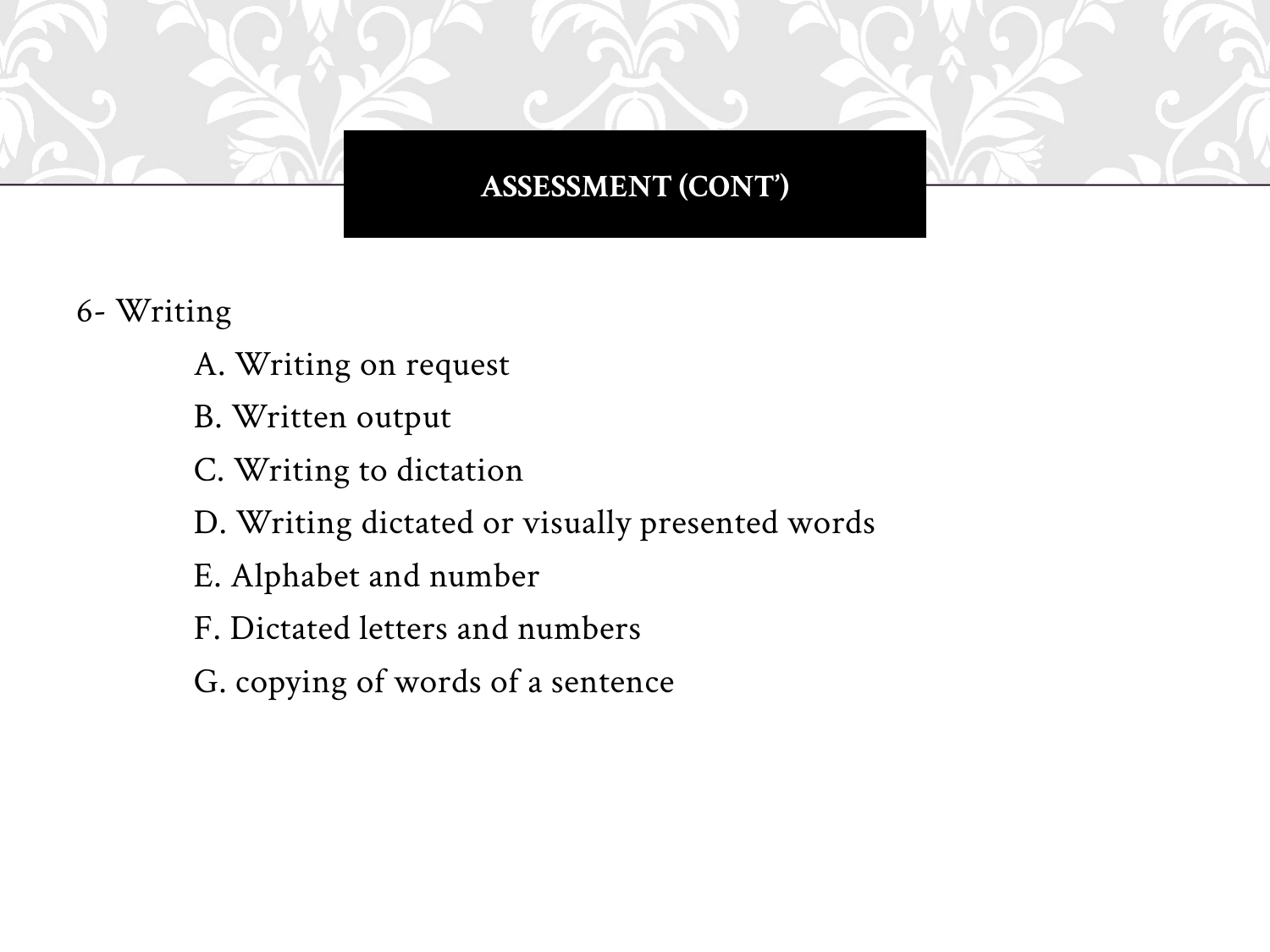

# Assessment (cont’)
6- Writing
              A. Writing on request
              B. Written output
              C. Writing to dictation
              D. Writing dictated or visually presented words
              E. Alphabet and number
              F. Dictated letters and numbers
              G. copying of words of a sentence